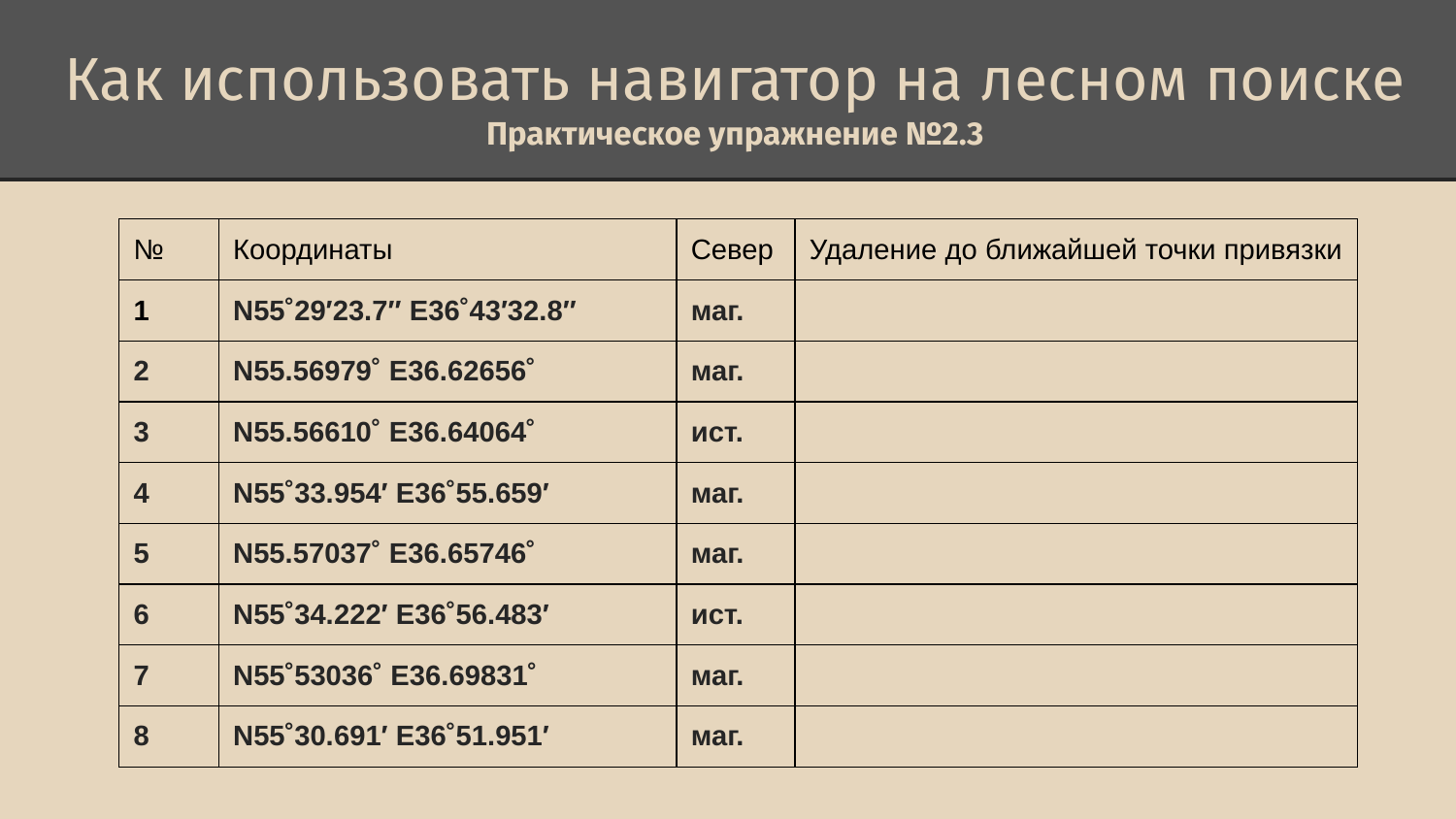

# Как использовать навигатор на лесном поиске
Практическое упражнение №2.3
| № | Координаты | Север | Удаление до ближайшей точки привязки |
| --- | --- | --- | --- |
| 1 | N55˚29′23.7″ E36˚43′32.8″ | маг. |  |
| 2 | N55.56979˚ E36.62656˚ | маг. |  |
| 3 | N55.56610˚ E36.64064˚ | ист. |  |
| 4 | N55˚33.954′ E36˚55.659′ | маг. |  |
| 5 | N55.57037˚ E36.65746˚ | маг. |  |
| 6 | N55˚34.222′ E36˚56.483′ | ист. |  |
| 7 | N55˚53036˚ E36.69831˚ | маг. |  |
| 8 | N55˚30.691′ E36˚51.951′ | маг. |  |